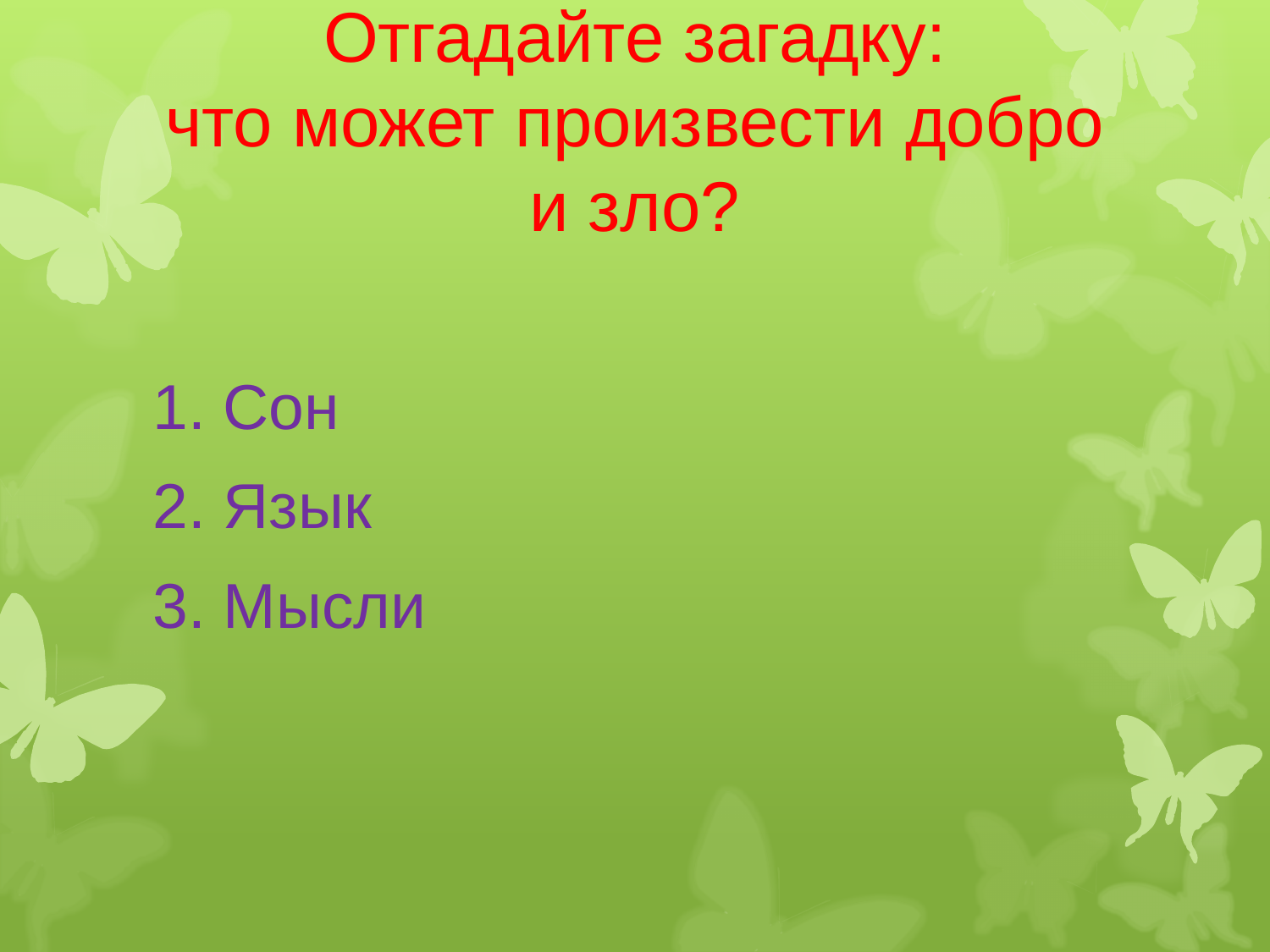

# Отгадайте загадку: что может произвести добро и зло?
1. Сон
2. Язык
3. Мысли